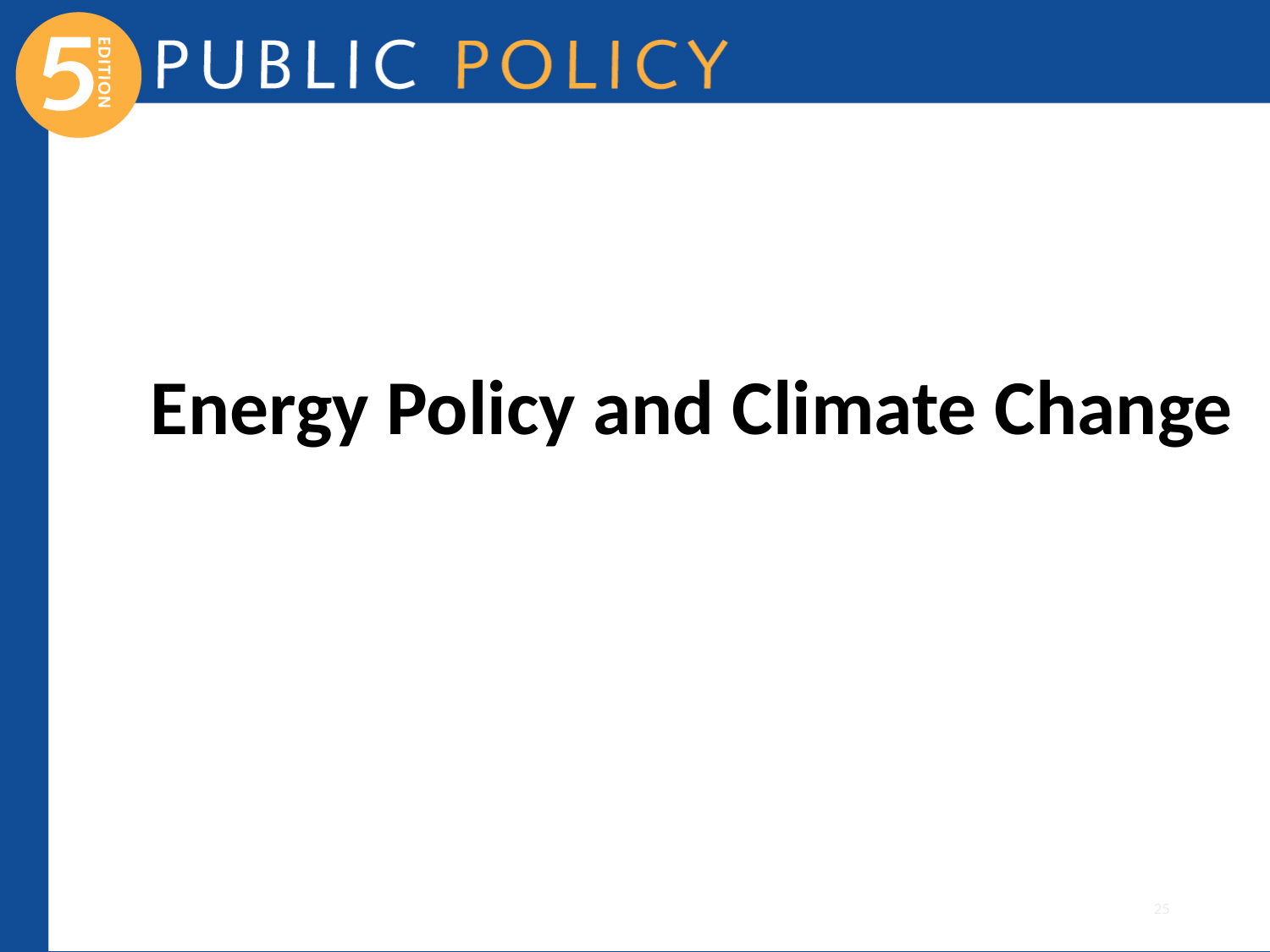

# Energy Policy and Climate Change
25